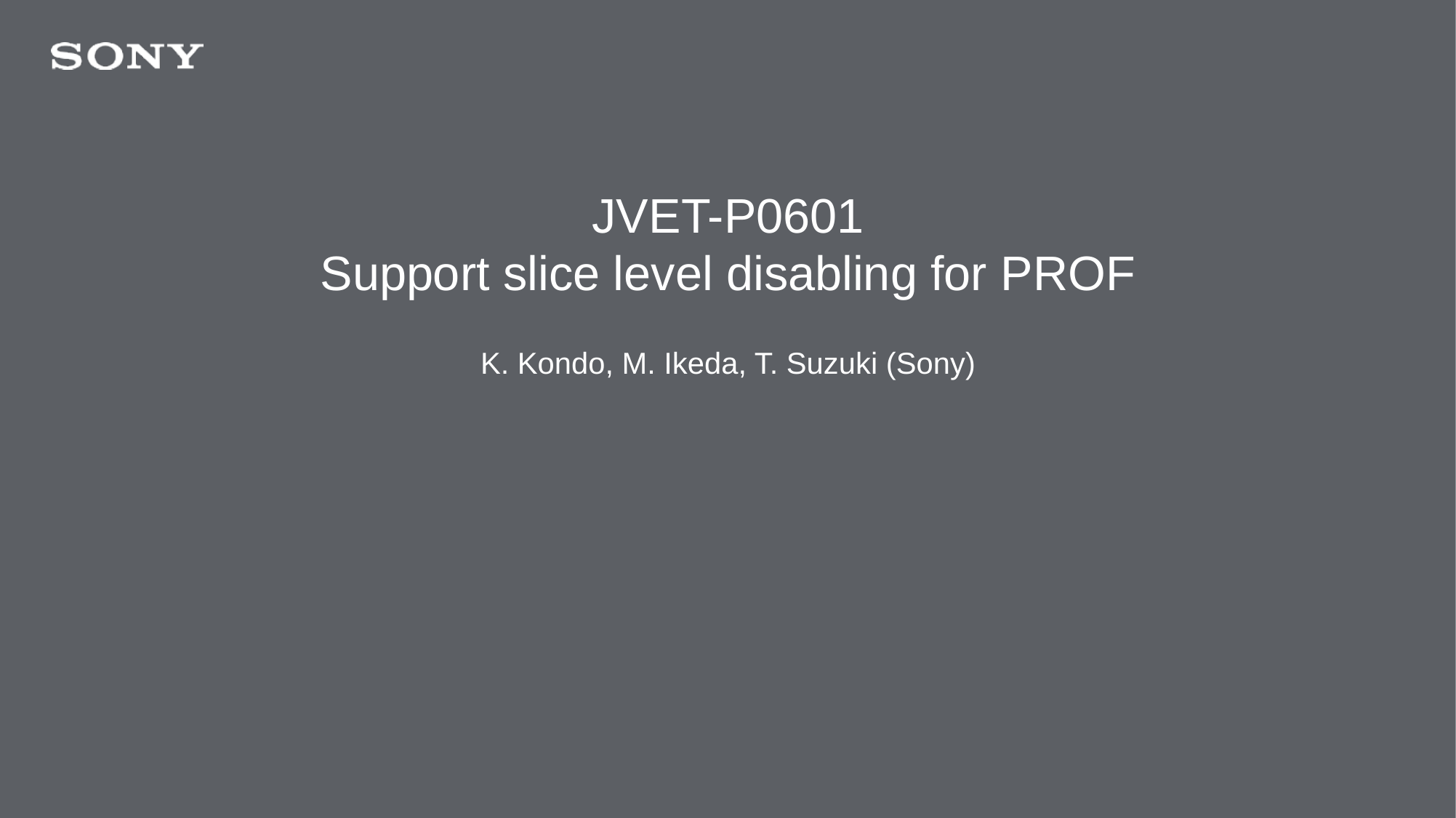

# JVET-P0601 Support slice level disabling for PROF
K. Kondo, M. Ikeda, T. Suzuki (Sony)